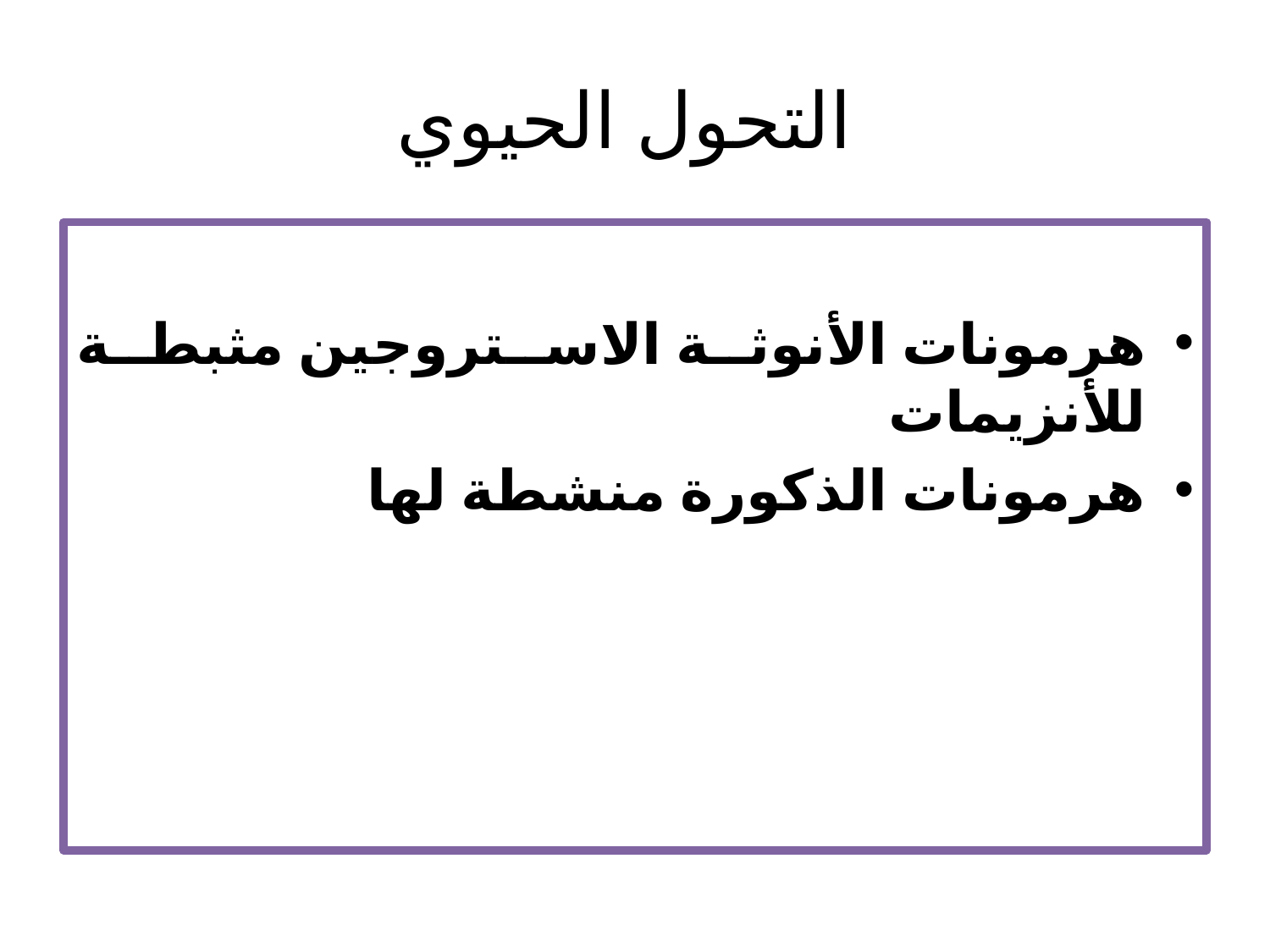

# التحول الحيوي

هرمونات الأنوثة الاستروجين مثبطة للأنزيمات
هرمونات الذكورة منشطة لها